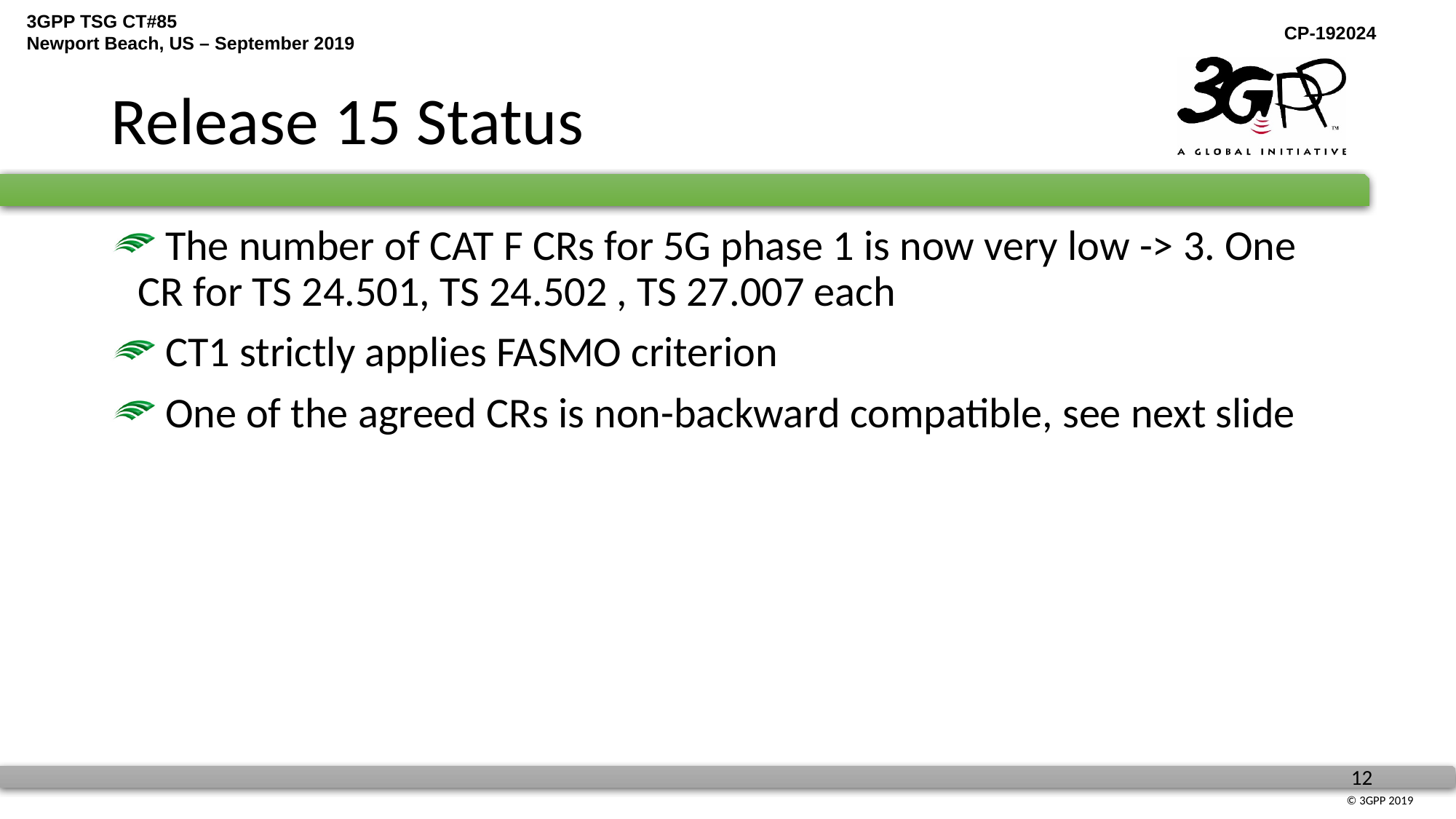

# Release 15 Status
 The number of CAT F CRs for 5G phase 1 is now very low -> 3. One CR for TS 24.501, TS 24.502 , TS 27.007 each
 CT1 strictly applies FASMO criterion
 One of the agreed CRs is non-backward compatible, see next slide